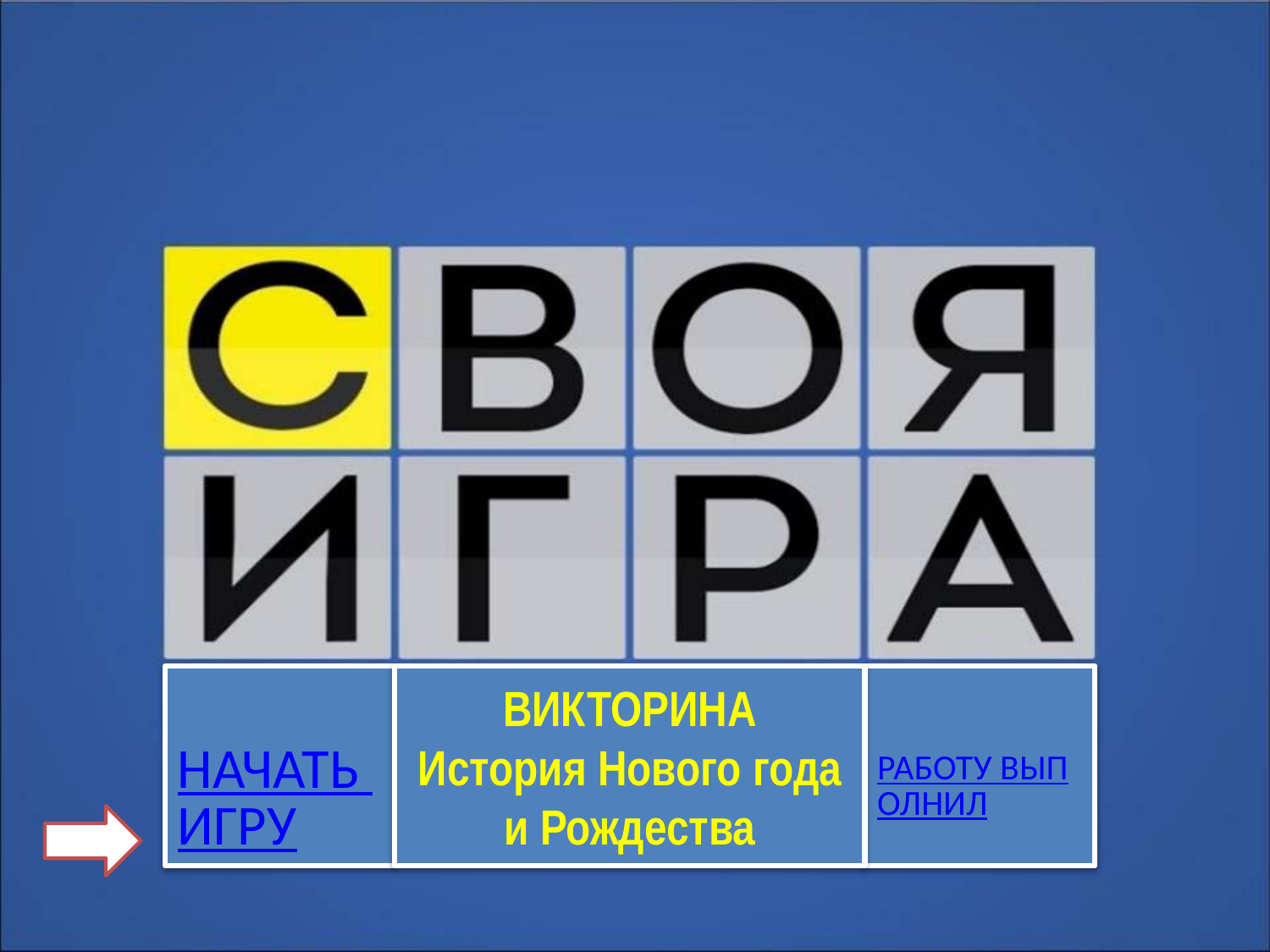

НАЧАТЬ ИГРУ
ВИКТОРИНА
История Нового года и Рождества
РАБОТУ ВЫПОЛНИЛ